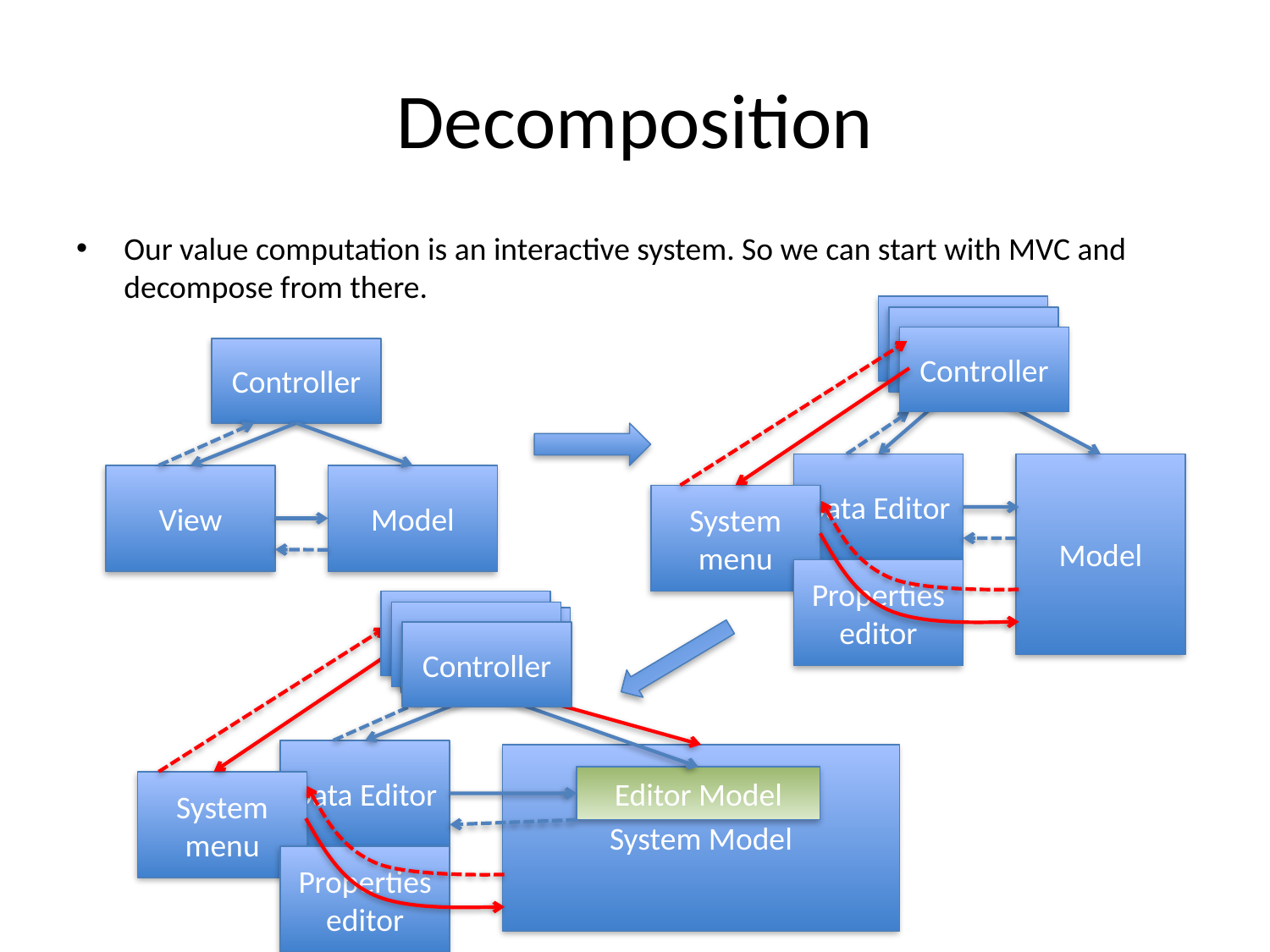

# Decomposition
Our value computation is an interactive system. So we can start with MVC and decompose from there.
Controller
Controller
Controller
Controller

Data Editor
Model
View
Model
System menu

Properties editor
Controller
Controller
Controller
Controller

Data Editor
System Model
Editor Model
System menu

Properties editor